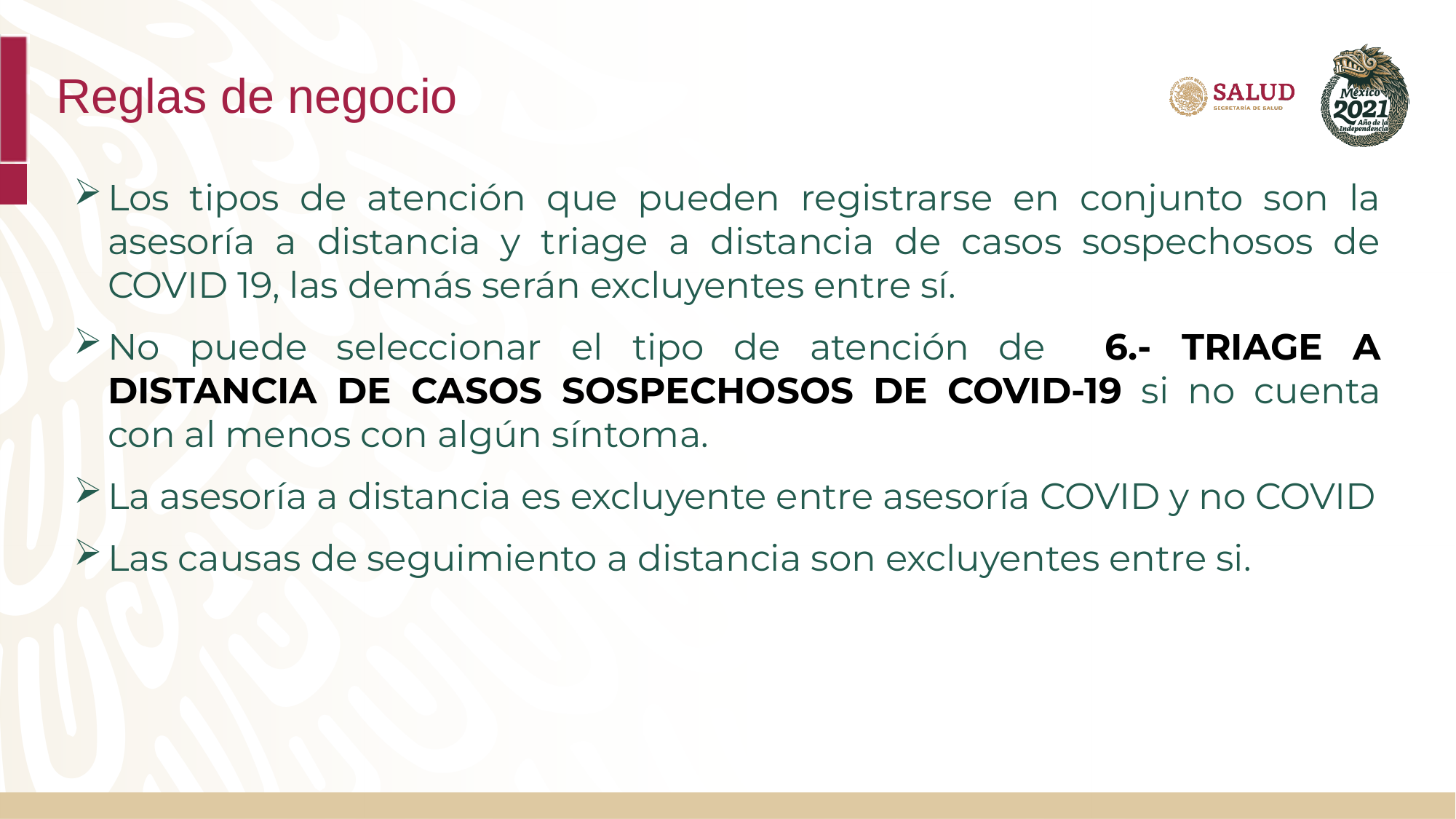

# Reglas de negocio
Los tipos de atención que pueden registrarse en conjunto son la asesoría a distancia y triage a distancia de casos sospechosos de COVID 19, las demás serán excluyentes entre sí.
No puede seleccionar el tipo de atención de  6.- TRIAGE A DISTANCIA DE CASOS SOSPECHOSOS DE COVID-19 si no cuenta con al menos con algún síntoma.
La asesoría a distancia es excluyente entre asesoría COVID y no COVID
Las causas de seguimiento a distancia son excluyentes entre si.